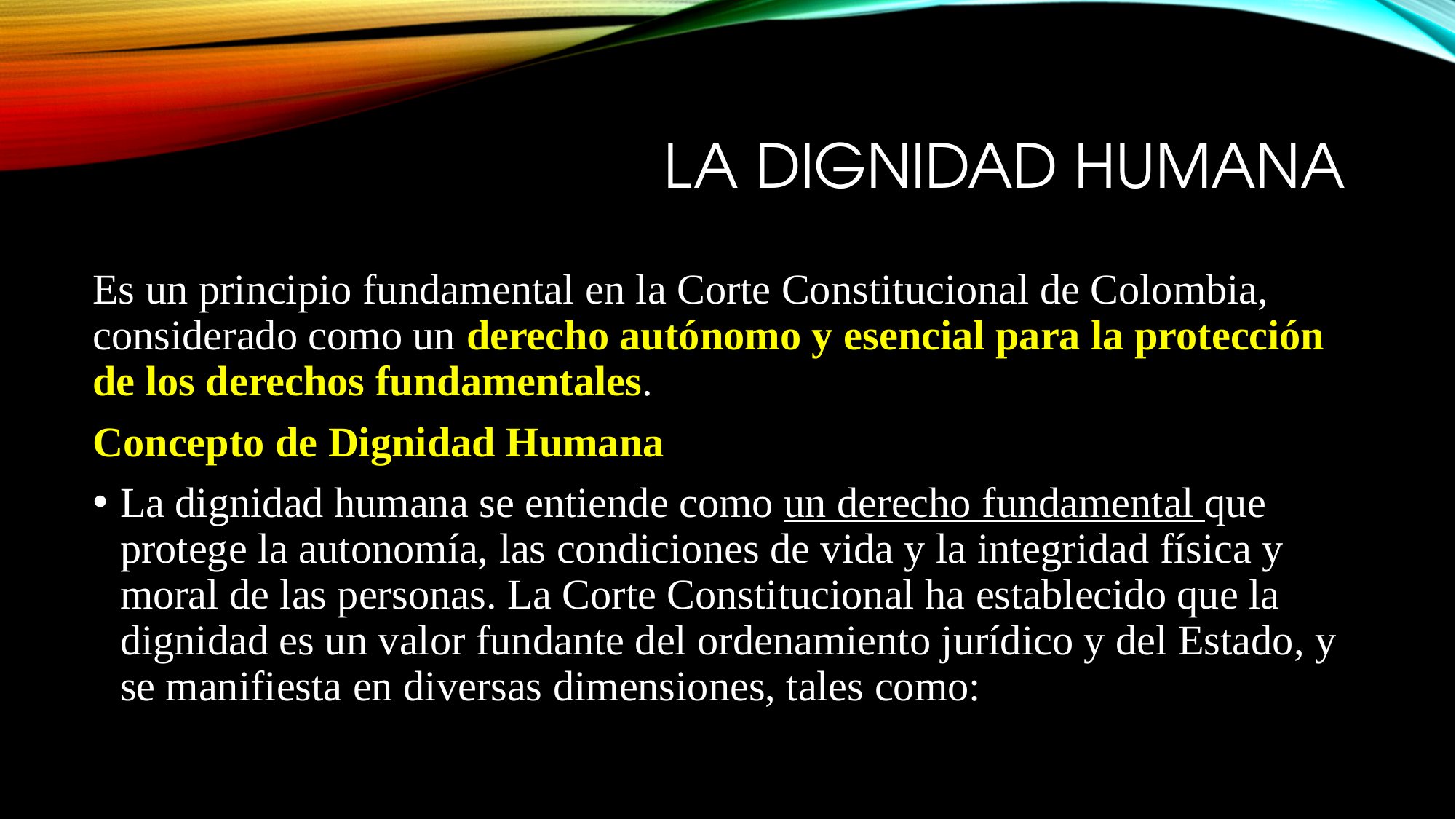

# La dignidad humana
Es un principio fundamental en la Corte Constitucional de Colombia, considerado como un derecho autónomo y esencial para la protección de los derechos fundamentales.
Concepto de Dignidad Humana
La dignidad humana se entiende como un derecho fundamental que protege la autonomía, las condiciones de vida y la integridad física y moral de las personas. La Corte Constitucional ha establecido que la dignidad es un valor fundante del ordenamiento jurídico y del Estado, y se manifiesta en diversas dimensiones, tales como: